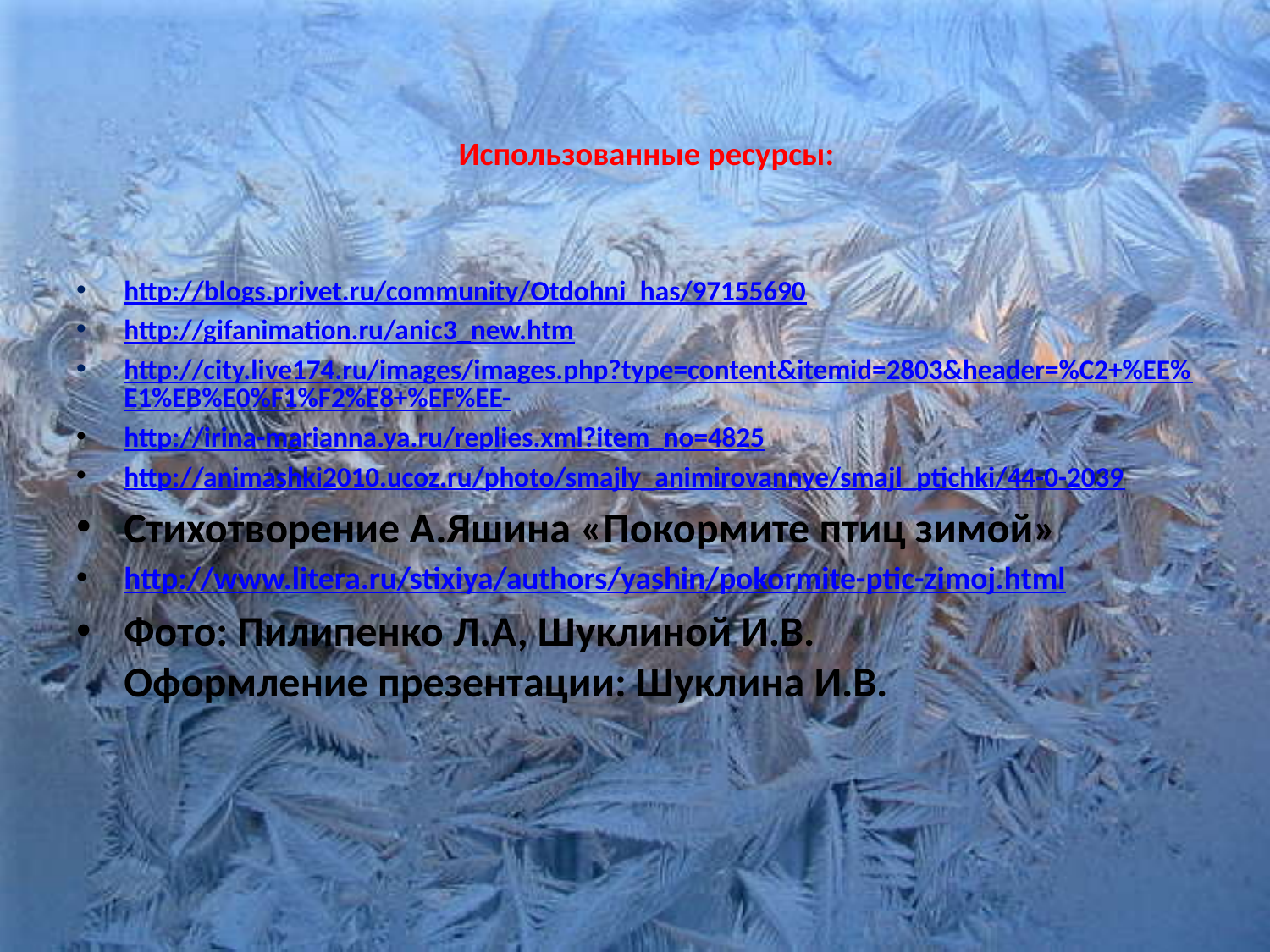

# Использованные ресурсы:
http://blogs.privet.ru/community/Otdohni_has/97155690
http://gifanimation.ru/anic3_new.htm
http://city.live174.ru/images/images.php?type=content&itemid=2803&header=%C2+%EE%E1%EB%E0%F1%F2%E8+%EF%EE-
http://irina-marianna.ya.ru/replies.xml?item_no=4825
http://animashki2010.ucoz.ru/photo/smajly_animirovannye/smajl_ptichki/44-0-2039
Стихотворение А.Яшина «Покормите птиц зимой»
http://www.litera.ru/stixiya/authors/yashin/pokormite-ptic-zimoj.html
Фото: Пилипенко Л.А, Шуклиной И.В.
Оформление презентации: Шуклина И.В.